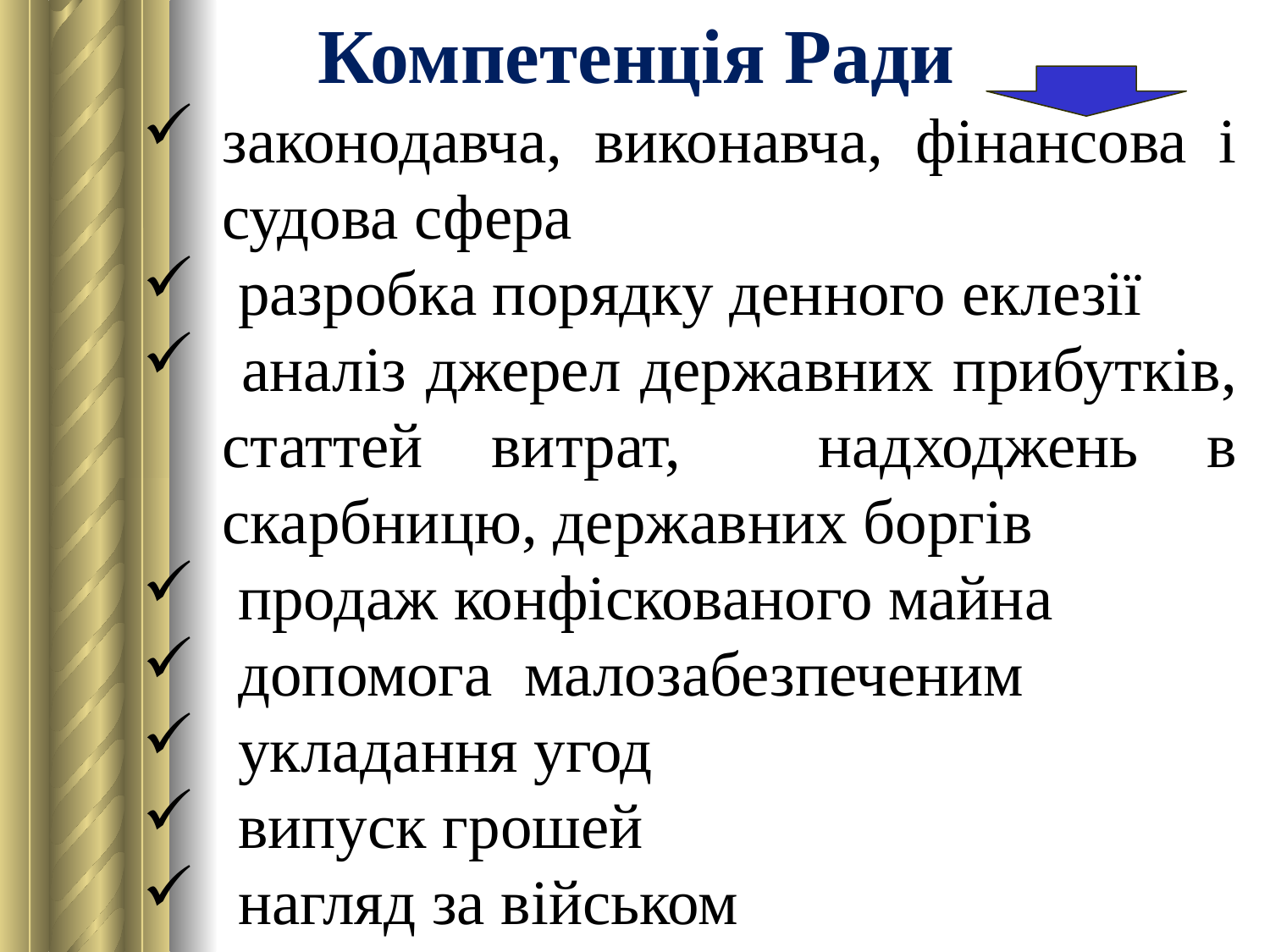

Компетенція Ради
законодавча, виконавча, фінансова і судова сфера
 разробка порядку денного еклезії
 аналіз джерел державних прибутків, статтей витрат,  надходжень в скарбницю, державних боргів
 продаж конфіскованого майна
 допомога  малозабезпеченим
 укладання угод
 випуск грошей
 нагляд за військом